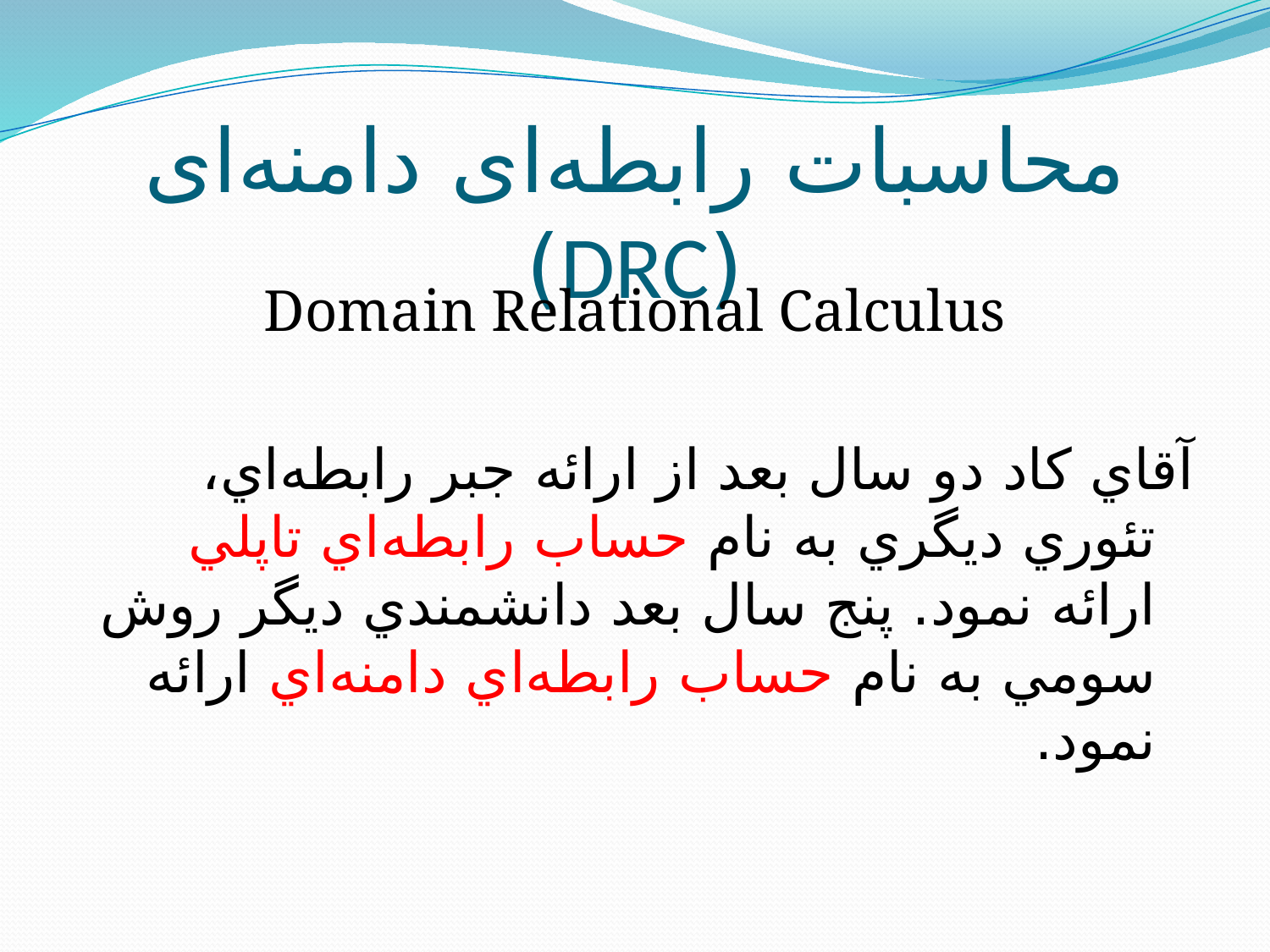

# محاسبات رابطه‌ای دامنه‌ای (DRC)
Domain Relational Calculus

آقاي کاد دو سال بعد از ارائه جبر رابطه‌اي، تئوري ديگري به نام حساب رابطه‌اي تاپلي ارائه نمود. پنج سال بعد دانشمندي ديگر روش سومي به نام حساب رابطه‌اي دامنه‌اي ارائه نمود.